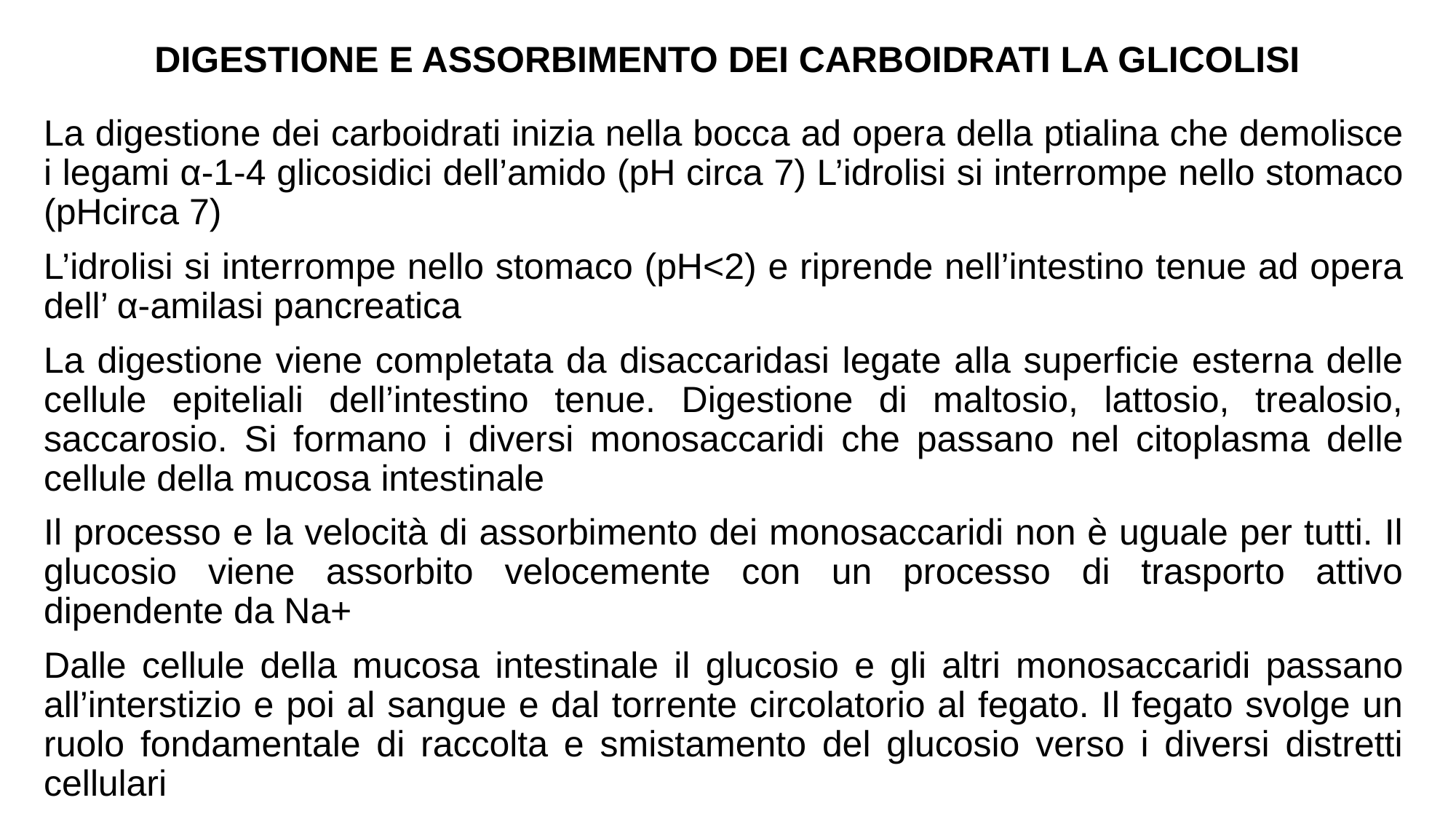

# DIGESTIONE E ASSORBIMENTO DEI CARBOIDRATI LA GLICOLISI
La digestione dei carboidrati inizia nella bocca ad opera della ptialina che demolisce i legami α-1-4 glicosidici dell’amido (pH circa 7) L’idrolisi si interrompe nello stomaco (pHcirca 7)
L’idrolisi si interrompe nello stomaco (pH<2) e riprende nell’intestino tenue ad opera dell’ α-amilasi pancreatica
La digestione viene completata da disaccaridasi legate alla superficie esterna delle cellule epiteliali dell’intestino tenue. Digestione di maltosio, lattosio, trealosio, saccarosio. Si formano i diversi monosaccaridi che passano nel citoplasma delle cellule della mucosa intestinale
Il processo e la velocità di assorbimento dei monosaccaridi non è uguale per tutti. Il glucosio viene assorbito velocemente con un processo di trasporto attivo dipendente da Na+
Dalle cellule della mucosa intestinale il glucosio e gli altri monosaccaridi passano all’interstizio e poi al sangue e dal torrente circolatorio al fegato. Il fegato svolge un ruolo fondamentale di raccolta e smistamento del glucosio verso i diversi distretti cellulari